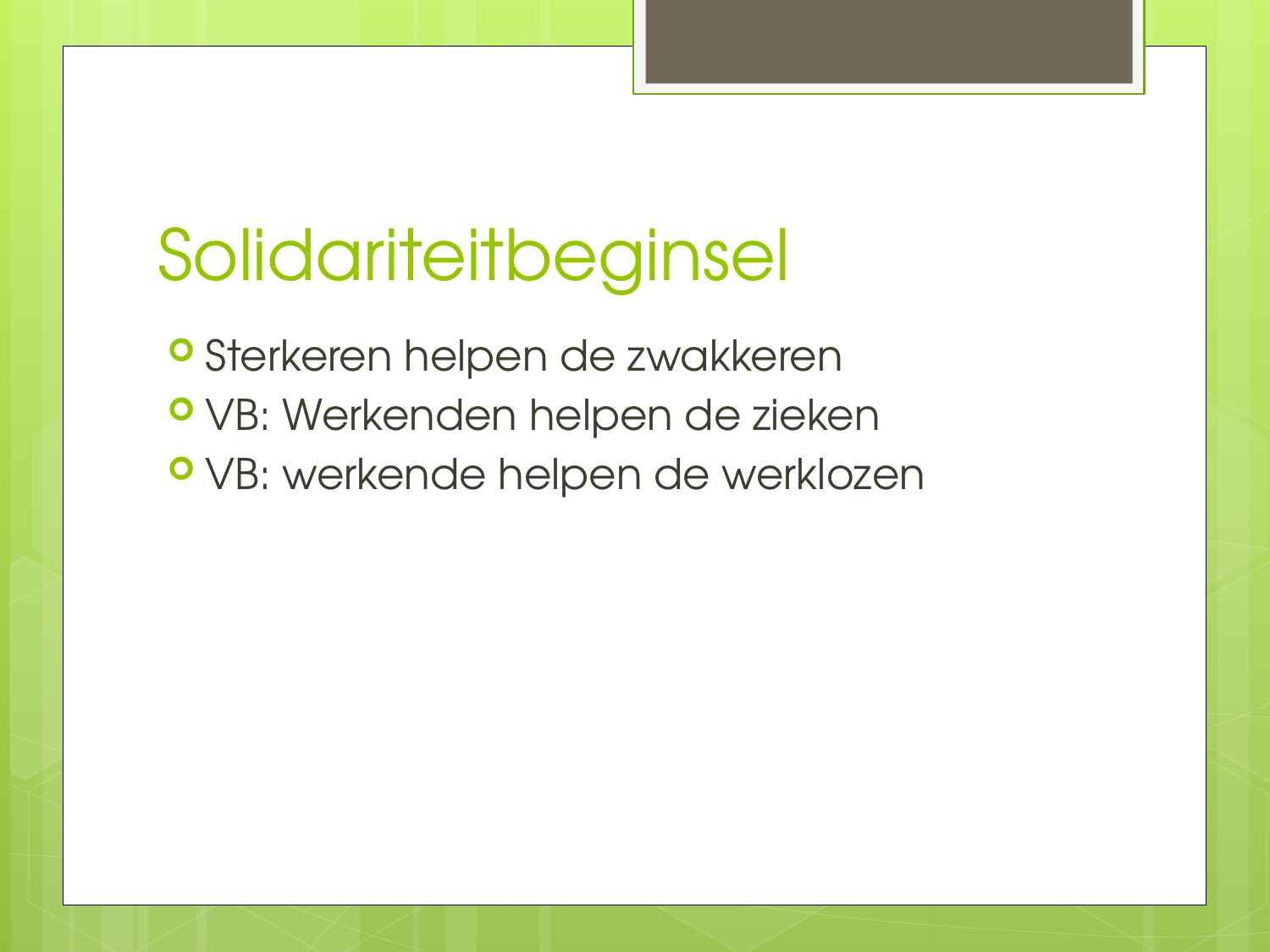

# Solidariteitbeginsel
Sterkeren helpen de zwakkeren
VB: Werkenden helpen de zieken
VB: werkende helpen de werklozen